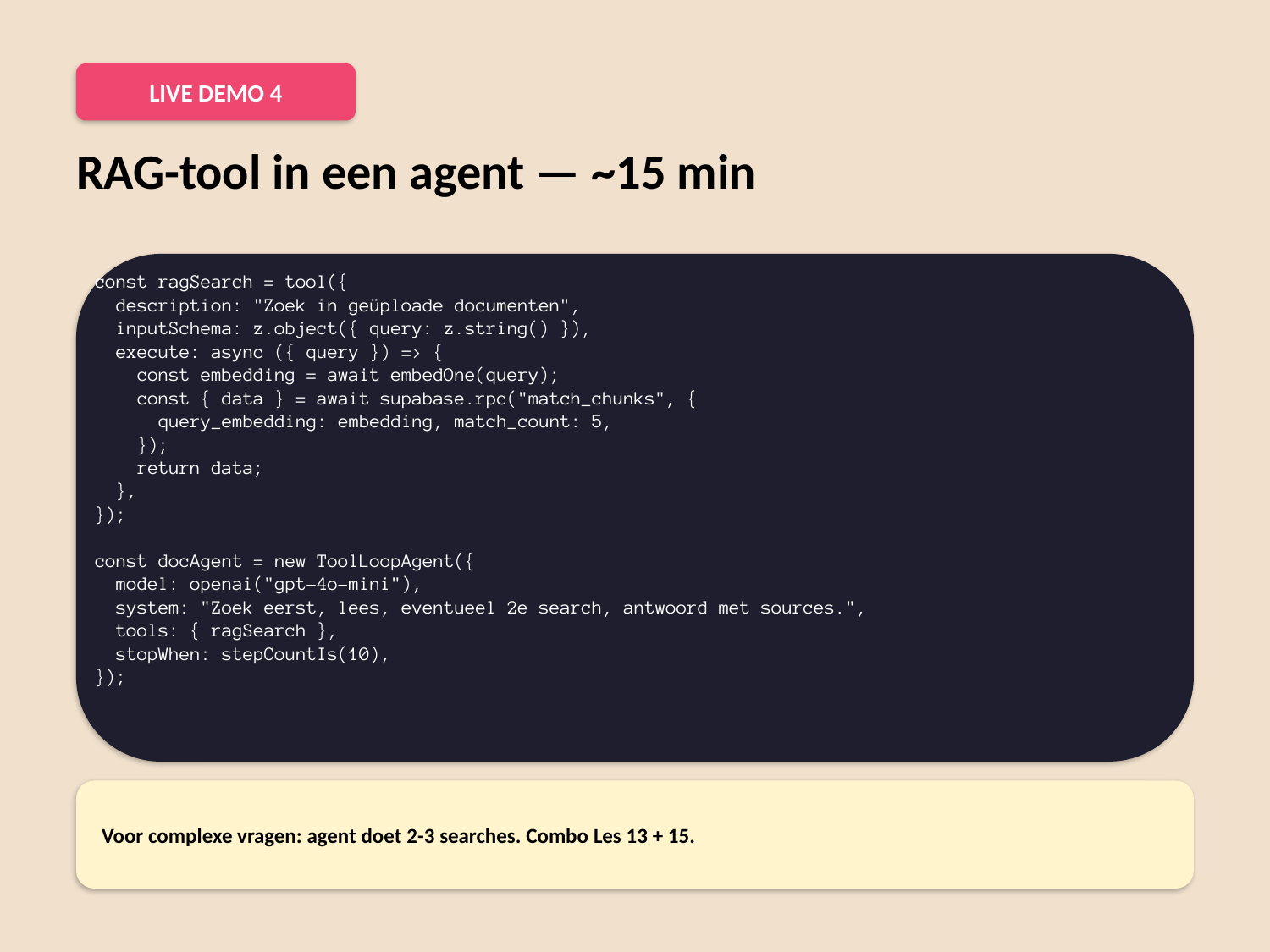

LIVE DEMO 4
RAG-tool in een agent — ~15 min

const ragSearch = tool({
  description: "Zoek in geüploade documenten",
  inputSchema: z.object({ query: z.string() }),
  execute: async ({ query }) => {
    const embedding = await embedOne(query);
    const { data } = await supabase.rpc("match_chunks", {
      query_embedding: embedding, match_count: 5,
    });
    return data;
  },
});

const docAgent = new ToolLoopAgent({
  model: openai("gpt-4o-mini"),
  system: "Zoek eerst, lees, eventueel 2e search, antwoord met sources.",
  tools: { ragSearch },
  stopWhen: stepCountIs(10),
});

Voor complexe vragen: agent doet 2-3 searches. Combo Les 13 + 15.